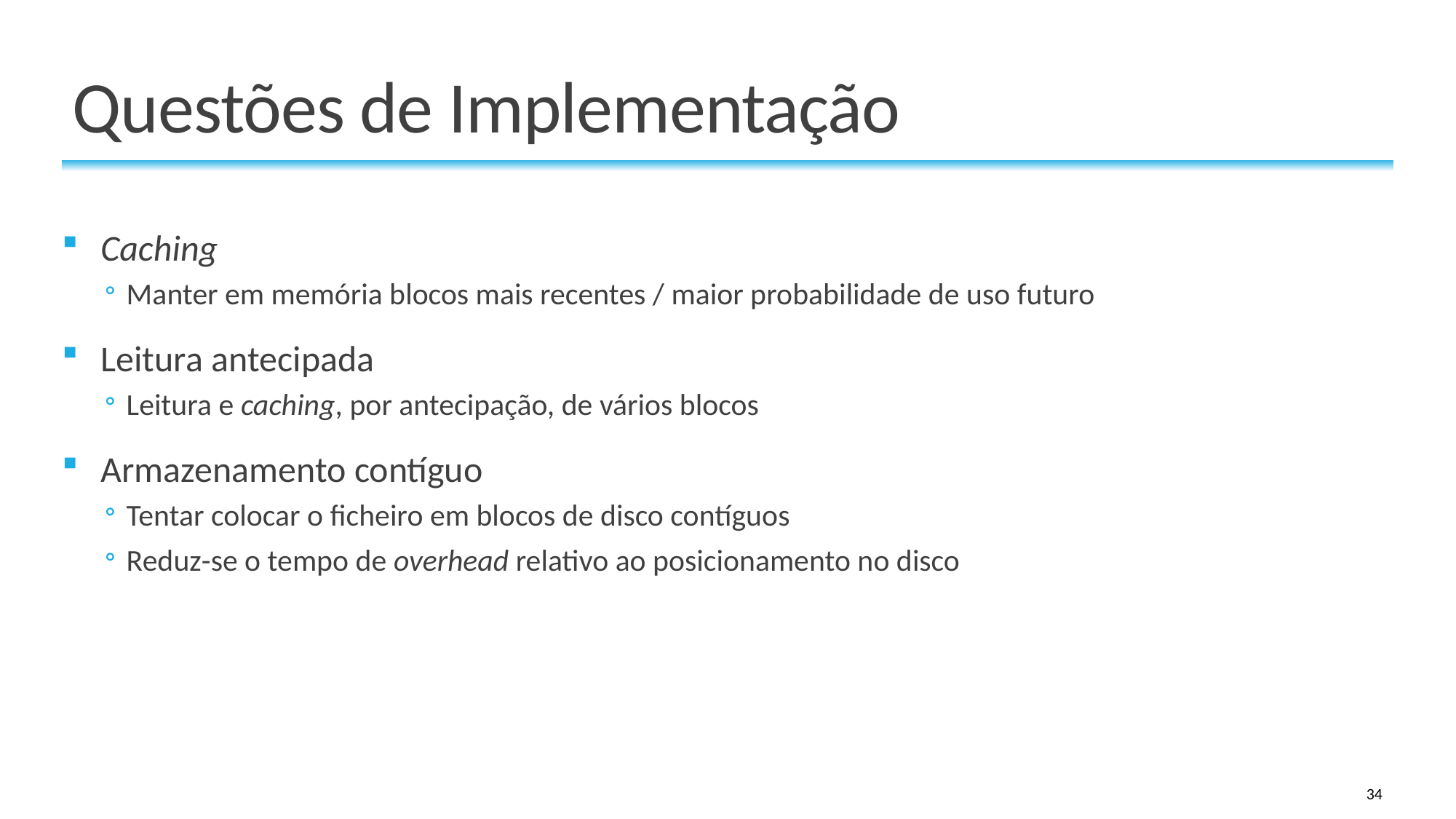

# Questões de Implementação
Caching
Manter em memória blocos mais recentes / maior probabilidade de uso futuro
Leitura antecipada
Leitura e caching, por antecipação, de vários blocos
Armazenamento contíguo
Tentar colocar o ficheiro em blocos de disco contíguos
Reduz-se o tempo de overhead relativo ao posicionamento no disco
34